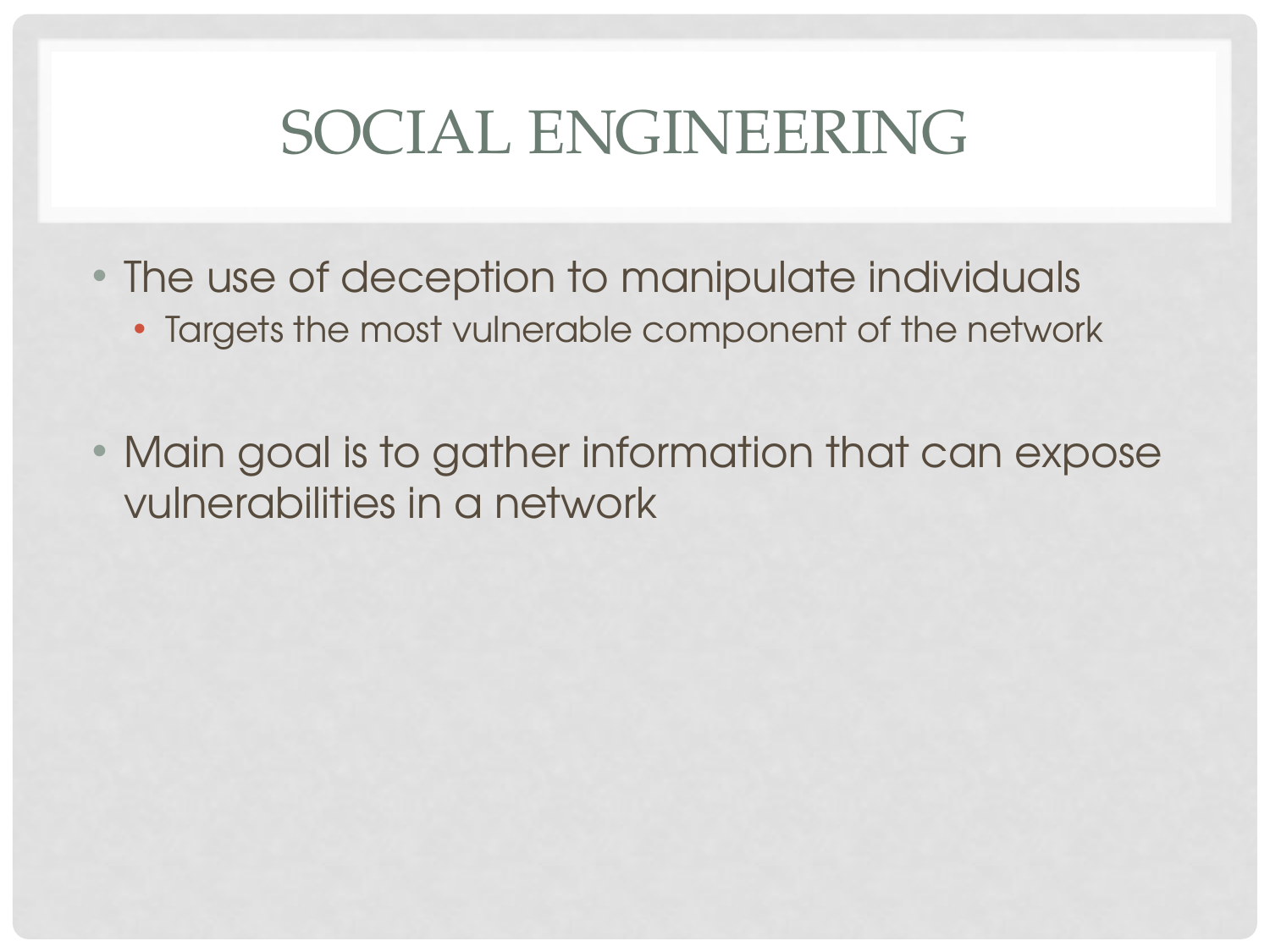

# Social engineering
The use of deception to manipulate individuals
Targets the most vulnerable component of the network

Main goal is to gather information that can expose vulnerabilities in a network